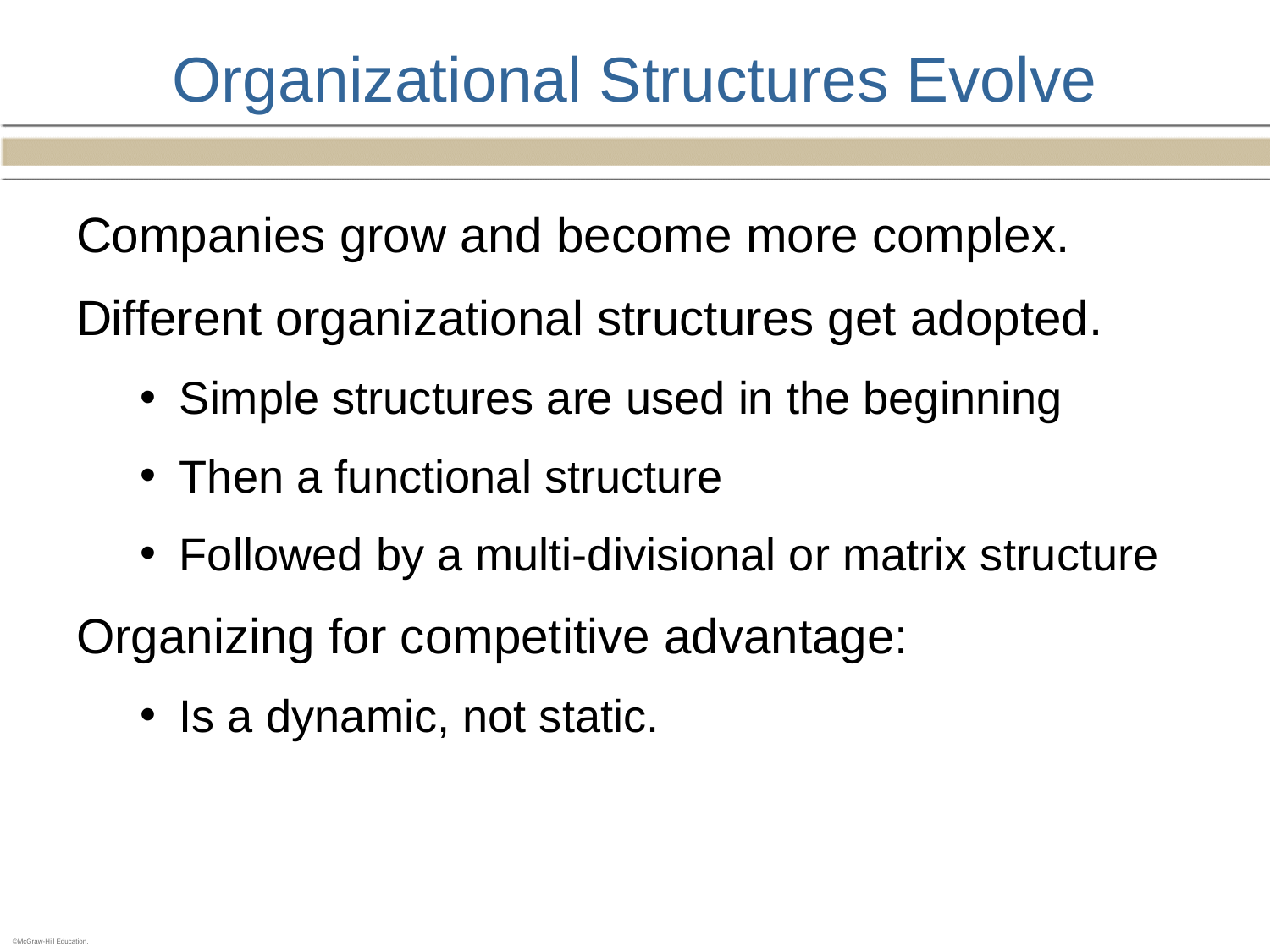

# Organizational Structures Evolve
Companies grow and become more complex.
Different organizational structures get adopted.
Simple structures are used in the beginning
Then a functional structure
Followed by a multi-divisional or matrix structure
Organizing for competitive advantage:
Is a dynamic, not static.